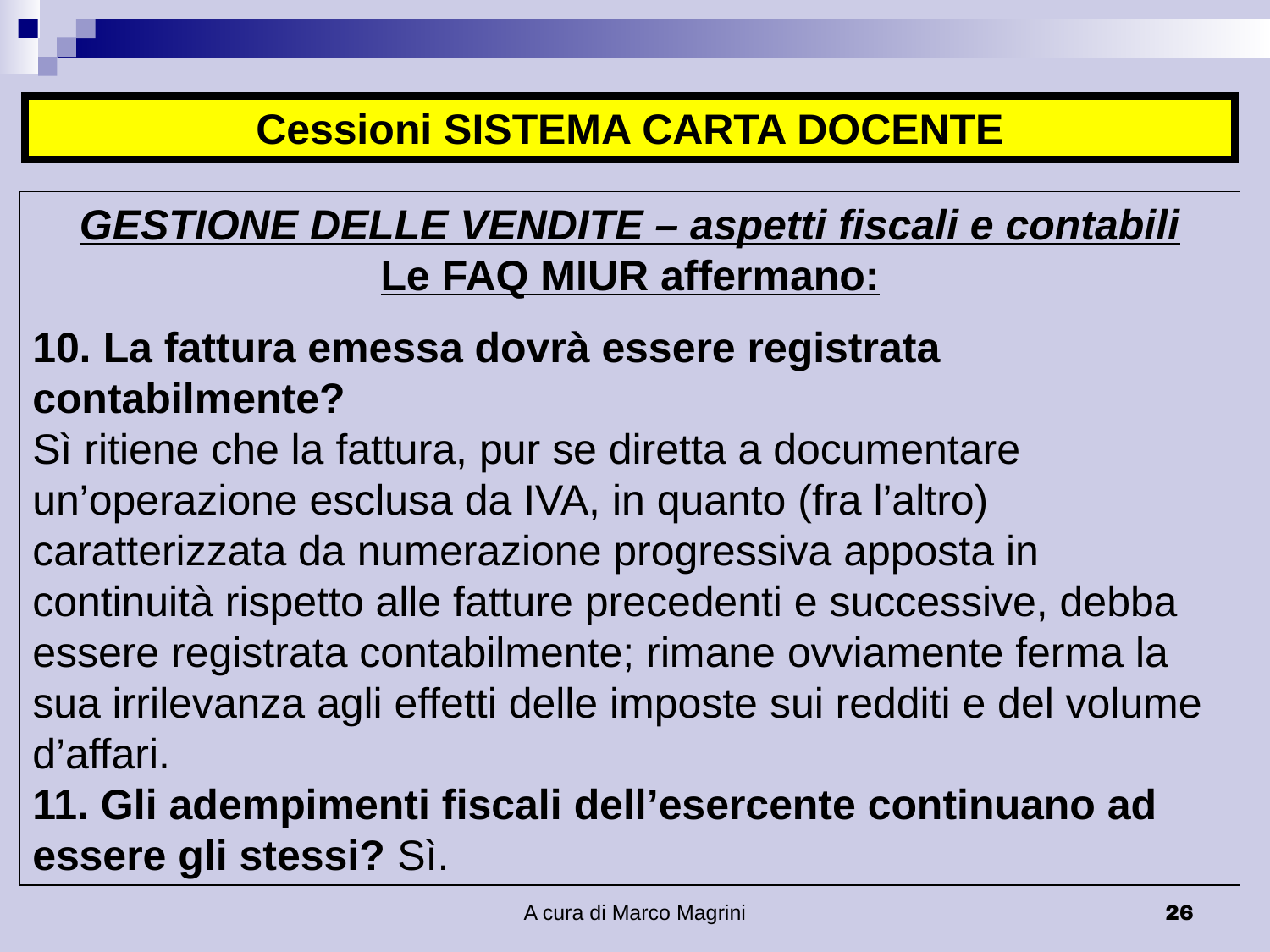

Cessioni SISTEMA CARTA DOCENTE
GESTIONE DELLE VENDITE – aspetti fiscali e contabili
Le FAQ MIUR affermano:

10. La fattura emessa dovrà essere registrata contabilmente?
Sì ritiene che la fattura, pur se diretta a documentare un’operazione esclusa da IVA, in quanto (fra l’altro) caratterizzata da numerazione progressiva apposta in continuità rispetto alle fatture precedenti e successive, debba essere registrata contabilmente; rimane ovviamente ferma la sua irrilevanza agli effetti delle imposte sui redditi e del volume d’affari.
11. Gli adempimenti fiscali dell’esercente continuano ad essere gli stessi? Sì.

A cura di Marco Magrini
26